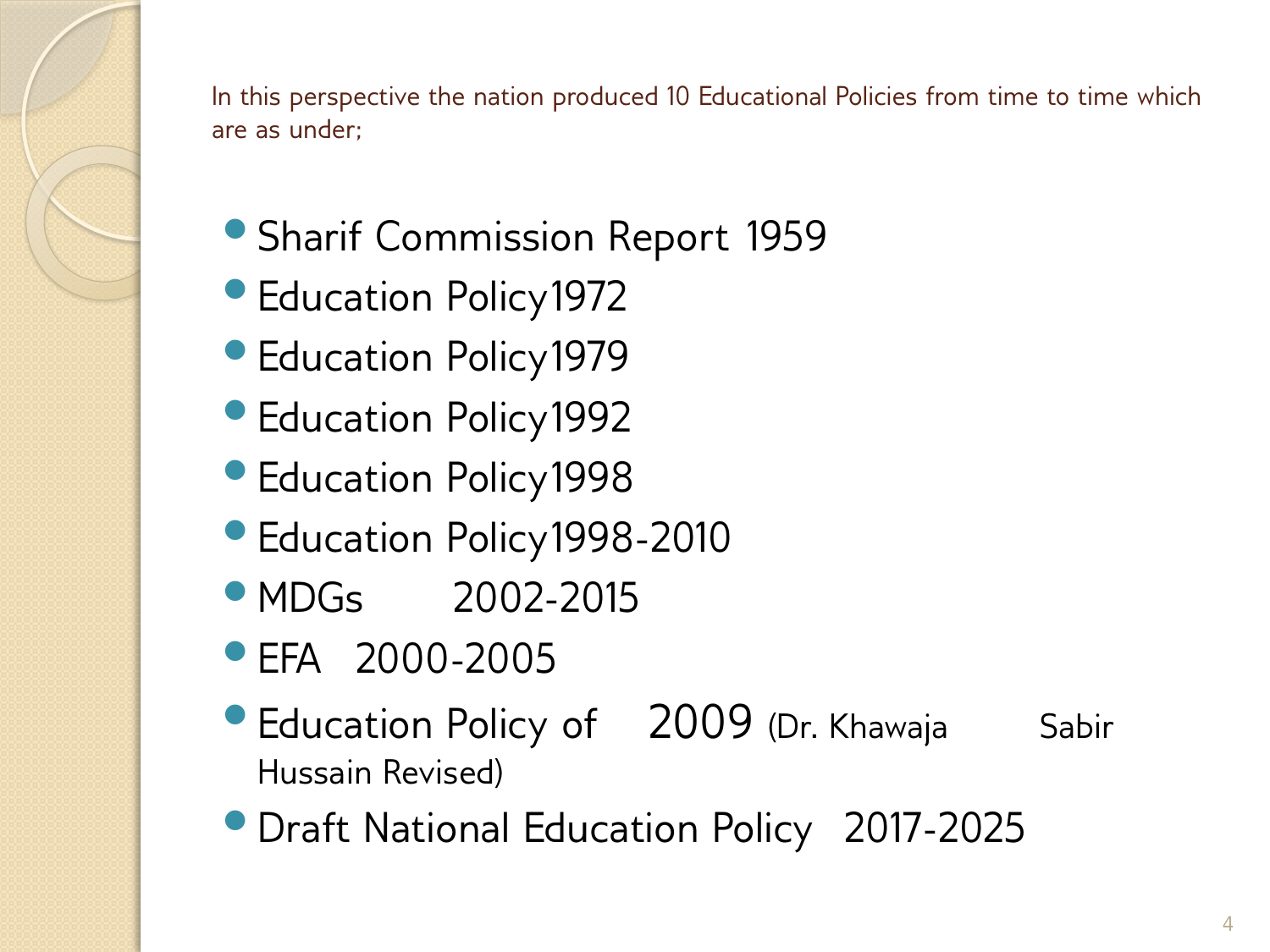

# In this perspective the nation produced 10 Educational Policies from time to time which are as under;
Sharif Commission Report 		1959
Education Policy				1972
Education Policy				1979
Education Policy				1992
Education Policy				1998
Education Policy				1998-2010
MDGs					2002-2015
EFA					2000-2005
Education Policy of		2009 (Dr. Khawaja 						Sabir  Hussain Revised)
Draft National Education Policy	2017-2025

4